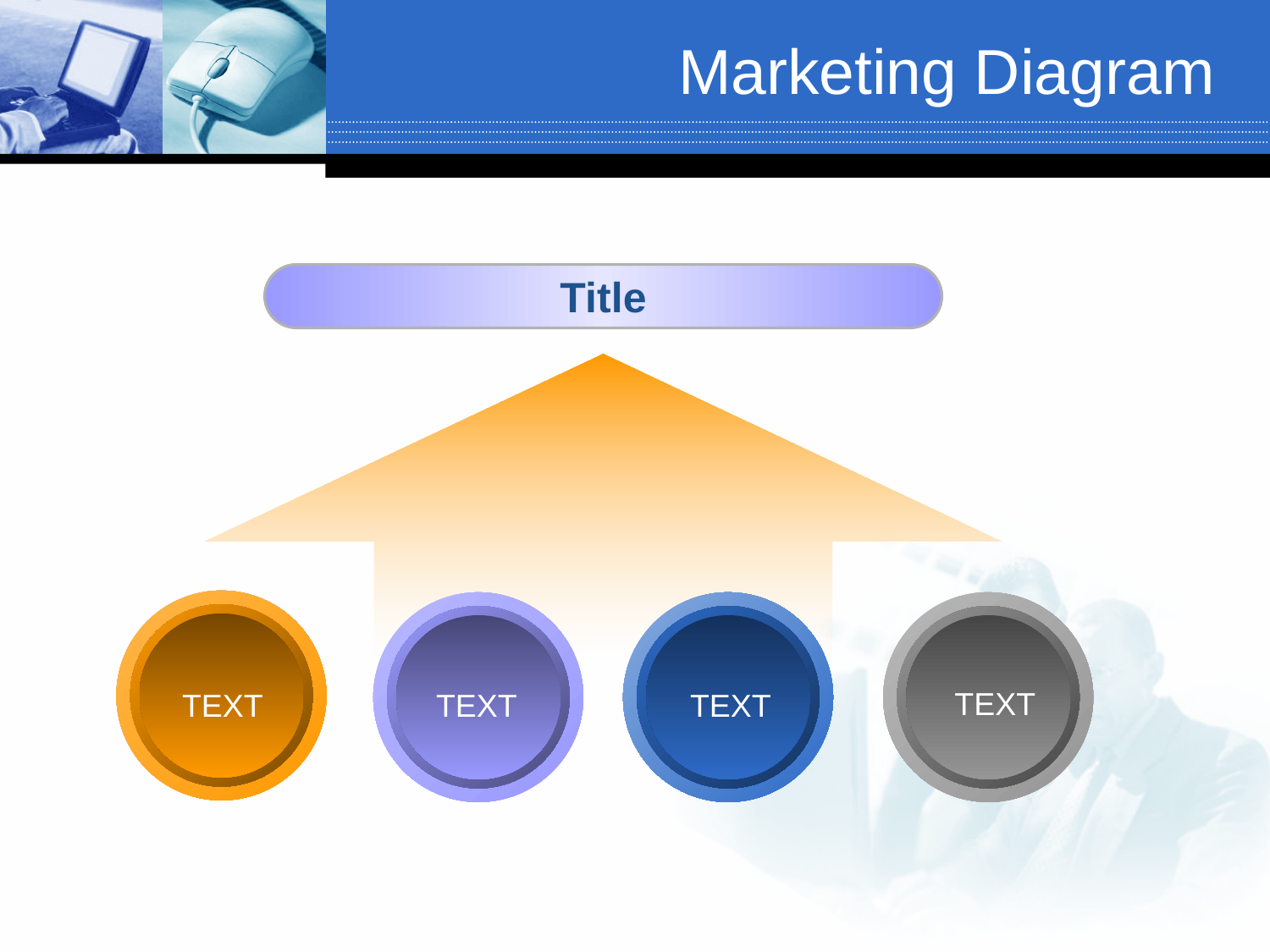

# Marketing Diagram
Title

TEXT
TEXT
TEXT
TEXT